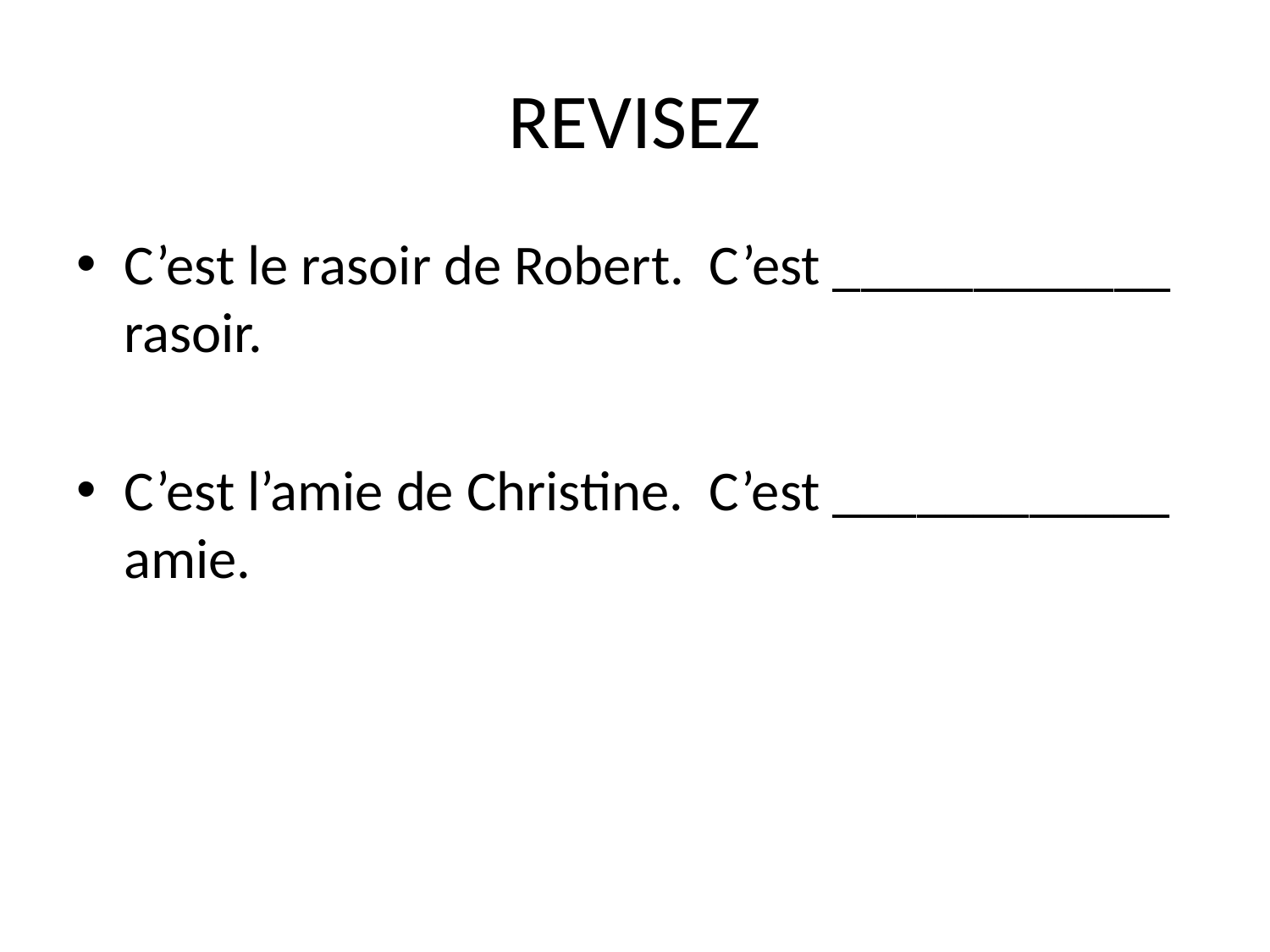

# REVISEZ
C’est le rasoir de Robert.  C’est ____________ rasoir.

C’est l’amie de Christine.  C’est ____________ amie.